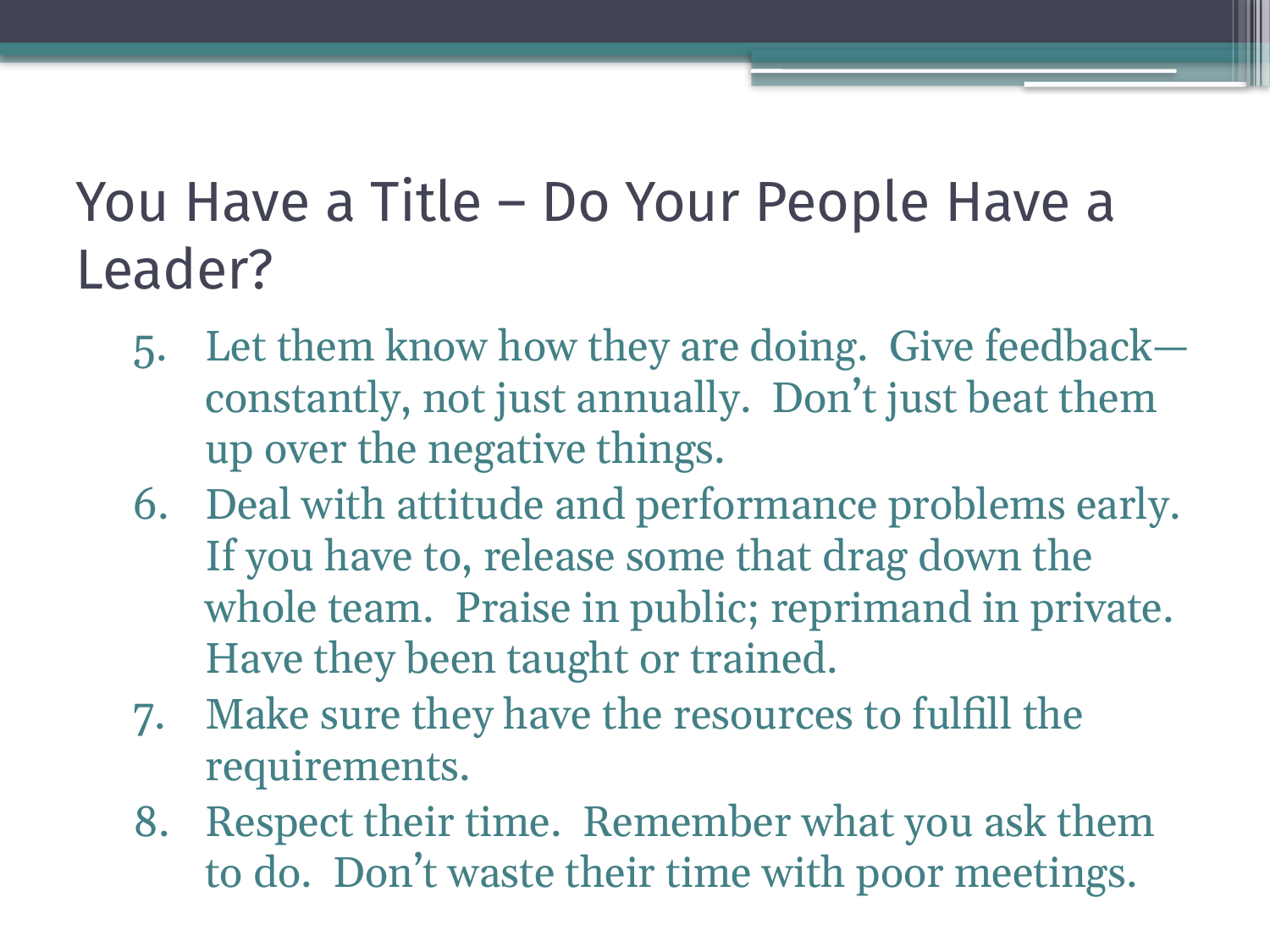

# You Have a Title – Do Your People Have a Leader?
Let them know how they are doing.  Give feedback—constantly, not just annually.  Don’t just beat them up over the negative things.
Deal with attitude and performance problems early.  If you have to, release some that drag down the whole team.  Praise in public; reprimand in private.  Have they been taught or trained.
Make sure they have the resources to fulfill the requirements.
Respect their time.  Remember what you ask them to do.  Don’t waste their time with poor meetings.